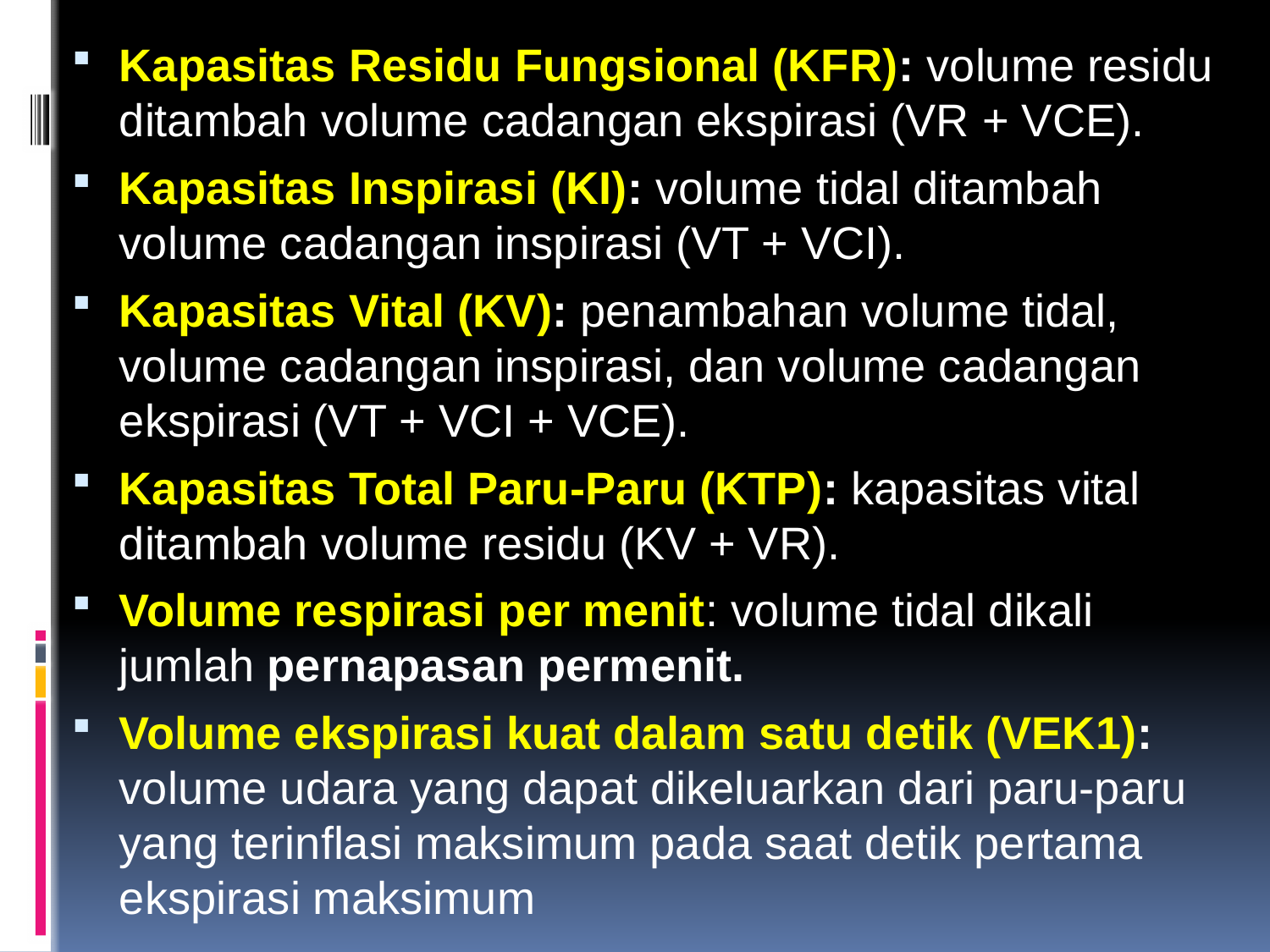

Kapasitas Residu Fungsional (KFR): volume residu ditambah volume cadangan ekspirasi (VR + VCE).
Kapasitas Inspirasi (KI): volume tidal ditambah volume cadangan inspirasi (VT + VCI).
Kapasitas Vital (KV): penambahan volume tidal, volume cadangan inspirasi, dan volume cadangan ekspirasi (VT + VCI + VCE).
Kapasitas Total Paru-Paru (KTP): kapasitas vital ditambah volume residu (KV + VR).
Volume respirasi per menit: volume tidal dikali jumlah pernapasan permenit.
Volume ekspirasi kuat dalam satu detik (VEK1): volume udara yang dapat dikeluarkan dari paru-paru yang terinflasi maksimum pada saat detik pertama ekspirasi maksimum